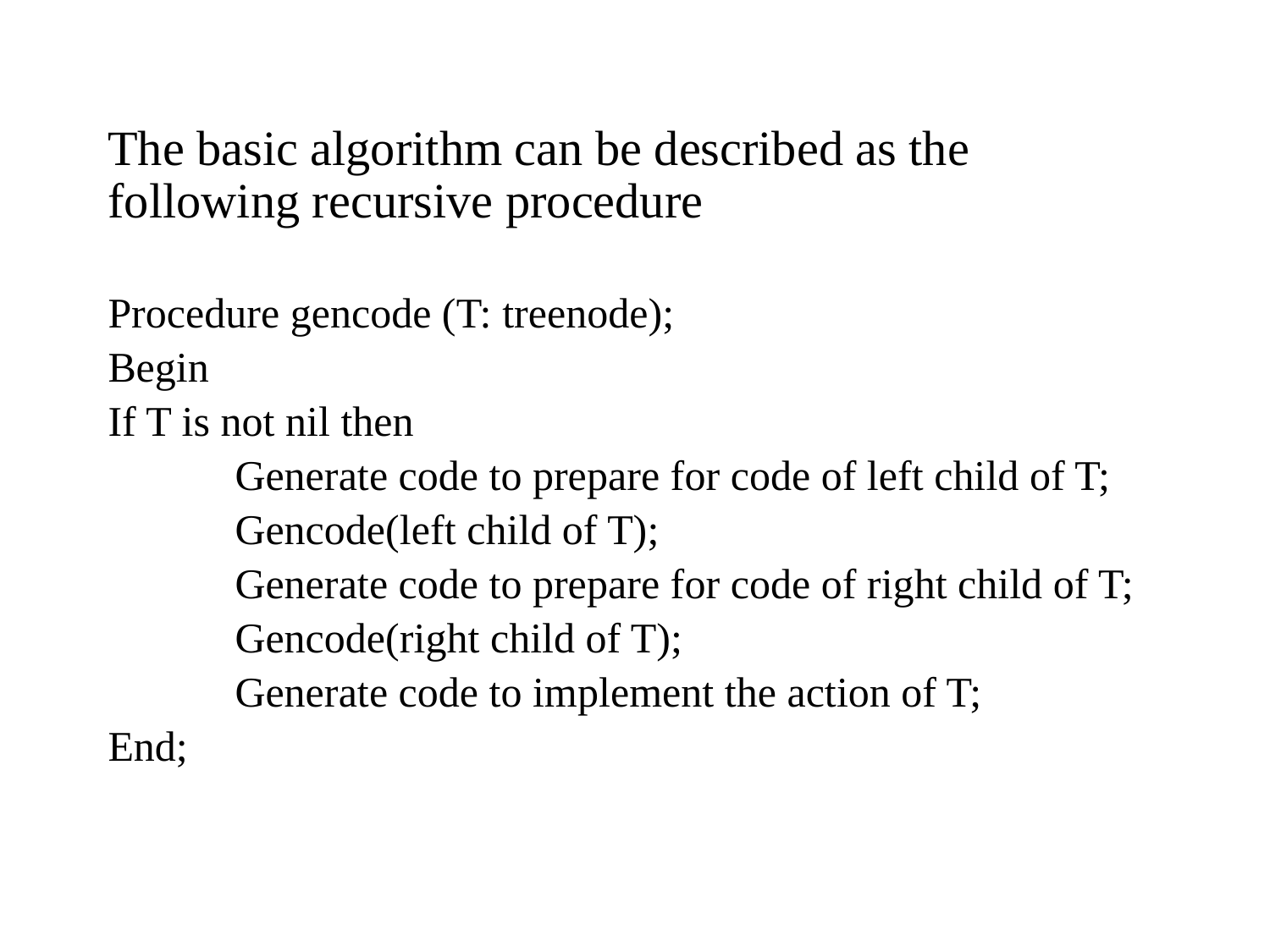

The basic algorithm can be described as the following recursive procedure

Procedure gencode (T: treenode);
Begin
If T is not nil then
	Generate code to prepare for code of left child of T;
	Gencode(left child of T);
	Generate code to prepare for code of right child of T;
	Gencode(right child of T);
	Generate code to implement the action of T;
End;